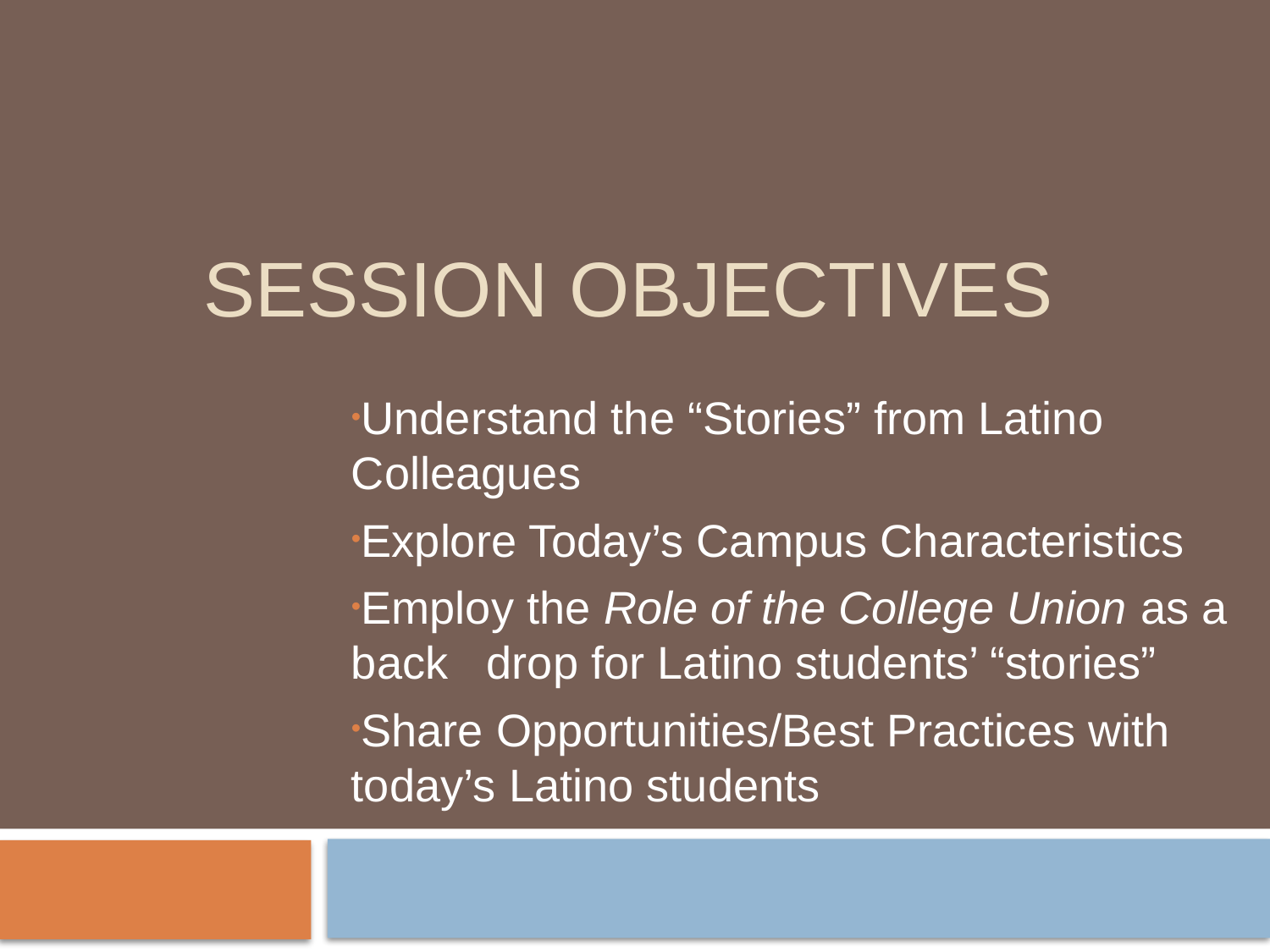

# Session Objectives
Understand the “Stories” from Latino Colleagues
Explore Today’s Campus Characteristics
Employ the Role of the College Union as a back   drop for Latino students’ “stories”
Share Opportunities/Best Practices with today’s Latino students